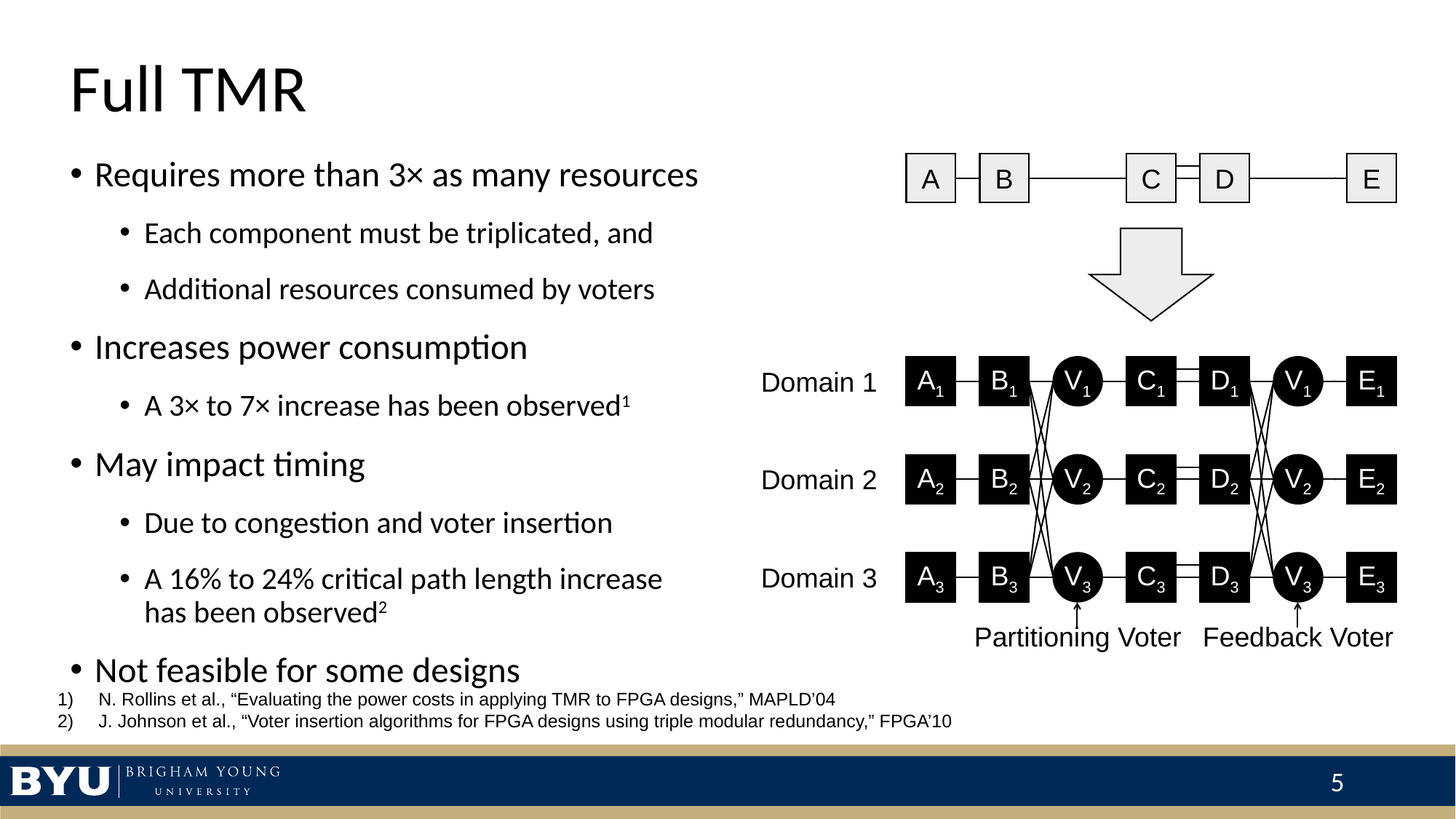

# Full TMR
Requires more than 3× as many resources
Each component must be triplicated, and
Additional resources consumed by voters
Increases power consumption
A 3× to 7× increase has been observed1
May impact timing
Due to congestion and voter insertion
A 16% to 24% critical path length increase
has been observed2
Not feasible for some designs
A
B
C
D
E

V1
V2
V3
Feedback Voter
A1
B1
C1
D1
E1
Domain 1

A2
B2
C2
D2
E2
Domain 2

A3
B3
C3
D3
E3
Domain 3

V1
V2
V3
Partitioning Voter
N. Rollins et al., “Evaluating the power costs in applying TMR to FPGA designs,” MAPLD’04
J. Johnson et al., “Voter insertion algorithms for FPGA designs using triple modular redundancy,” FPGA’10
5